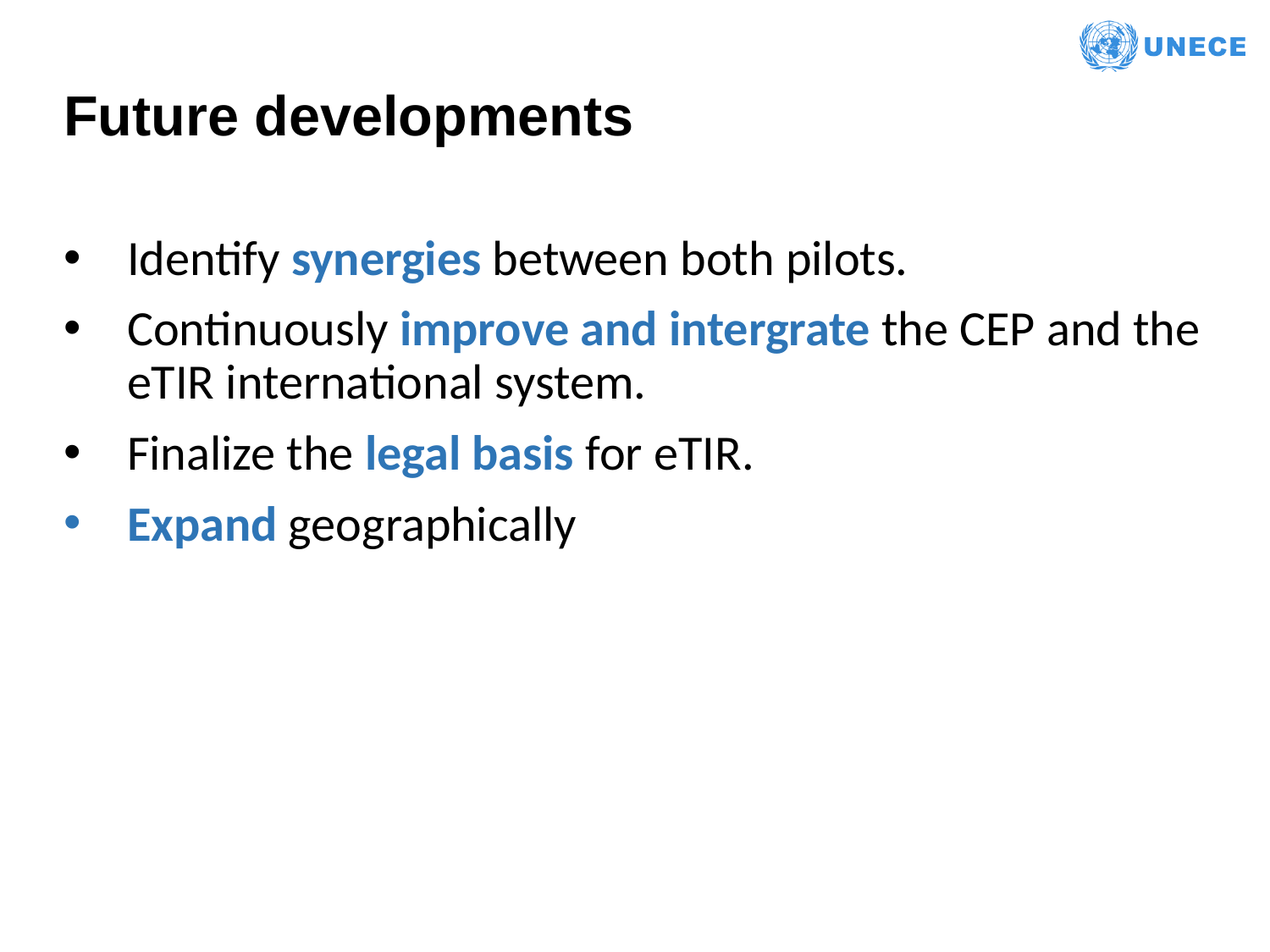

# Future developments

Identify synergies between both pilots.
Continuously improve and intergrate the CEP and the eTIR international system.
Finalize the legal basis for eTIR.
Expand geographically